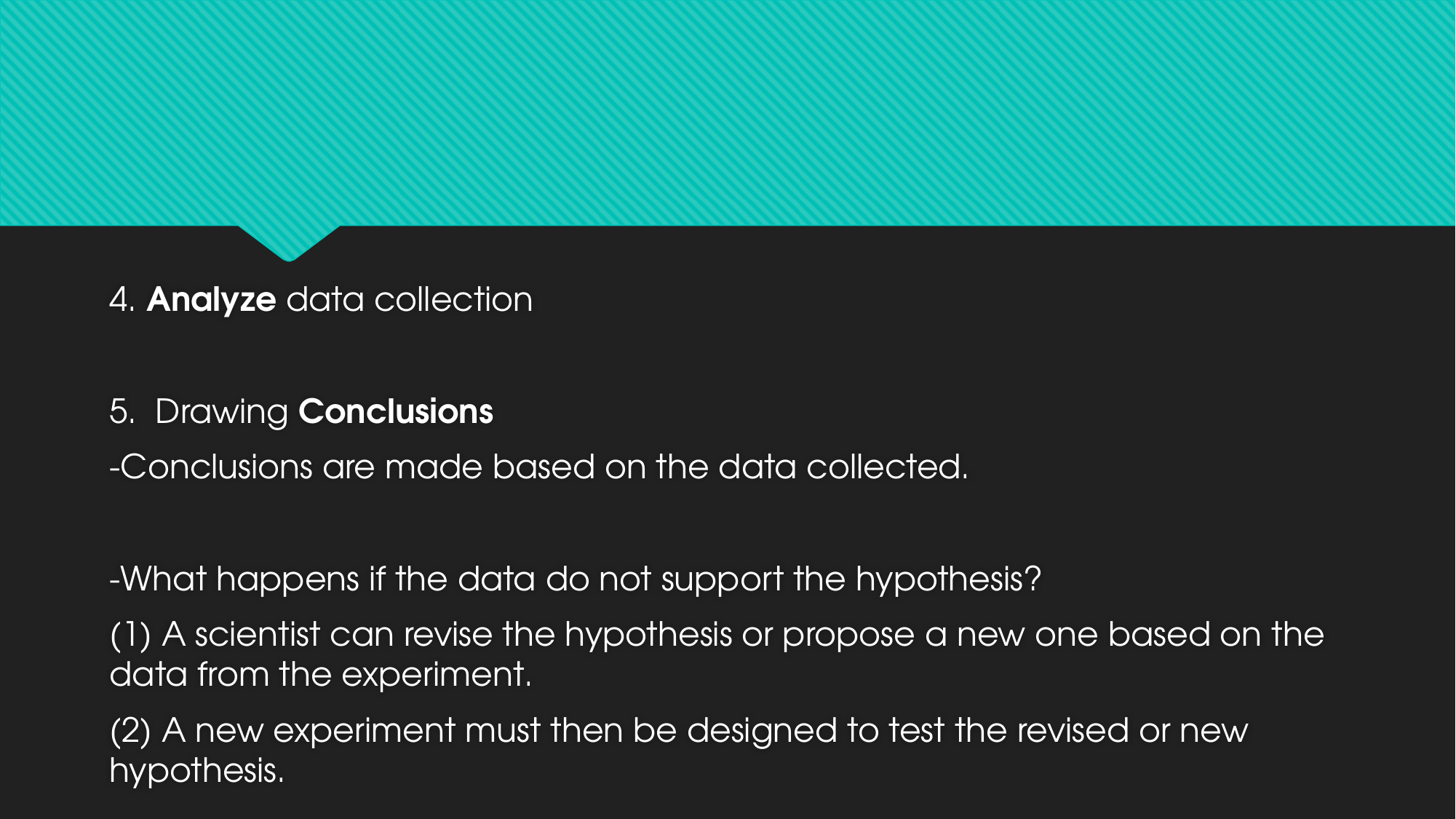

#
4. Analyze data collection

5.  Drawing Conclusions
-Conclusions are made based on the data collected.

-What happens if the data do not support the hypothesis?
(1) A scientist can revise the hypothesis or propose a new one based on the data from the experiment.
(2) A new experiment must then be designed to test the revised or new hypothesis.